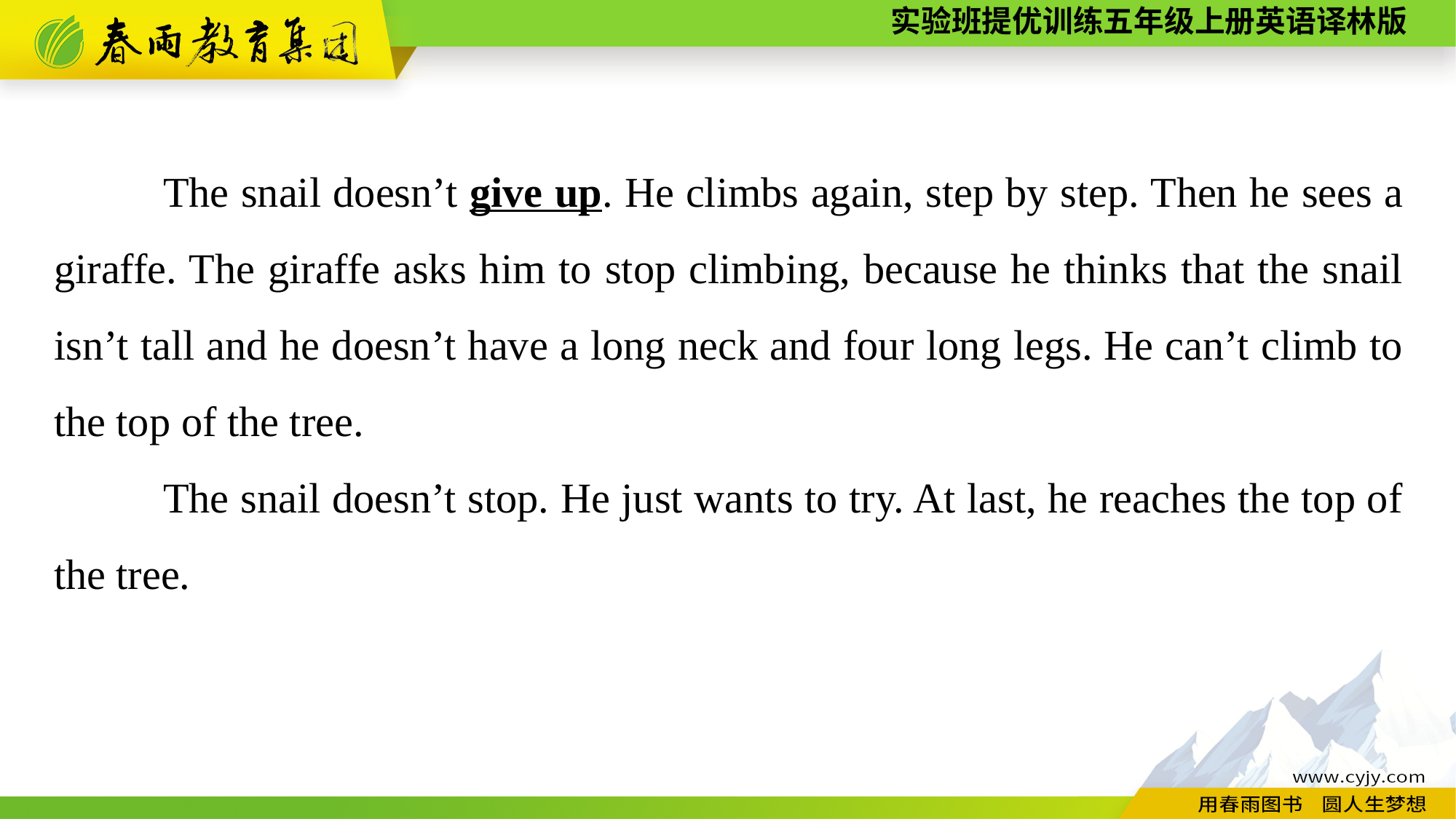

The snail doesn’t give up. He climbs again, step by step. Then he sees a giraffe. The giraffe asks him to stop climbing, because he thinks that the snail isn’t tall and he doesn’t have a long neck and four long legs. He can’t climb to the top of the tree.
	The snail doesn’t stop. He just wants to try. At last, he reaches the top of the tree.